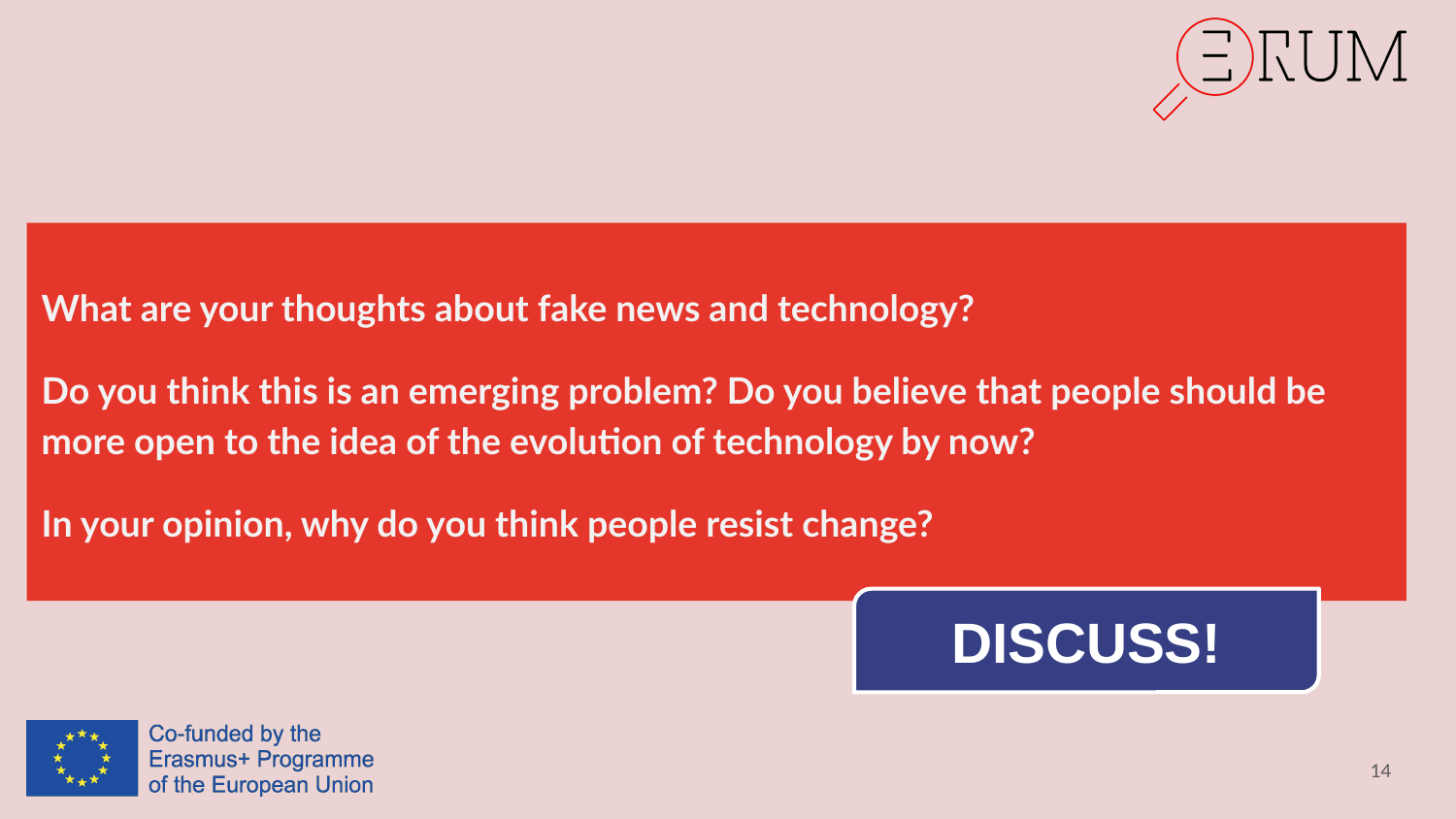

What are your thoughts about fake news and technology?
Do you think this is an emerging problem? Do you believe that people should be more open to the idea of the evolution of technology by now?
In your opinion, why do you think people resist change?
DISCUSS!
14